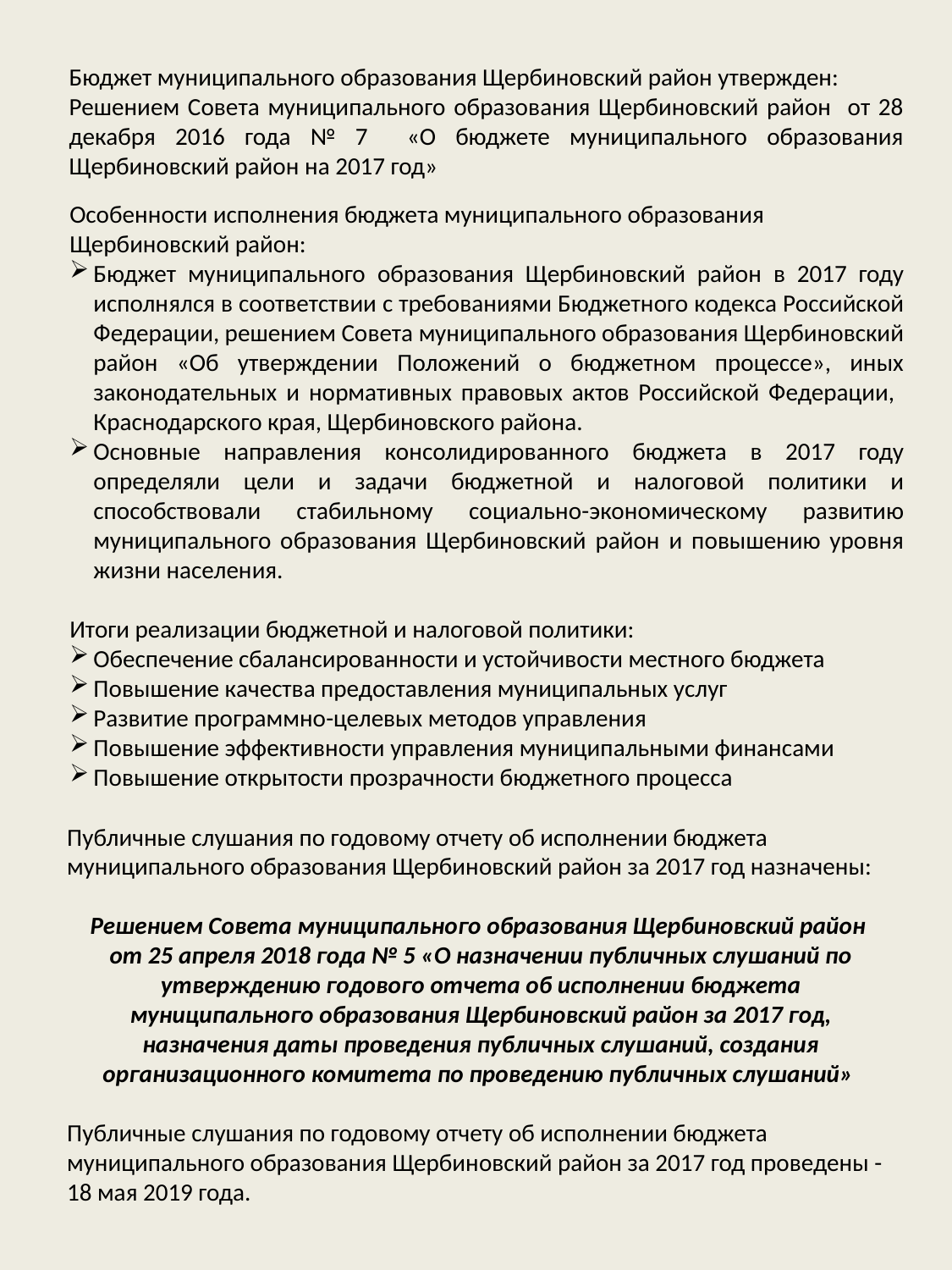

Бюджет муниципального образования Щербиновский район утвержден:
Решением Совета муниципального образования Щербиновский район  от 28 декабря 2016 года № 7  «О бюджете муниципального образования Щербиновский район на 2017 год»
Особенности исполнения бюджета муниципального образования Щербиновский район:
Бюджет муниципального образования Щербиновский район в 2017 году исполнялся в соответствии с требованиями Бюджетного кодекса Российской Федерации, решением Совета муниципального образования Щербиновский район «Об утверждении Положений о бюджетном процессе», иных законодательных и нормативных правовых актов Российской Федерации,  Краснодарского края, Щербиновского района.
Основные направления консолидированного бюджета в 2017 году определяли цели и задачи бюджетной и налоговой политики и способствовали стабильному социально-экономическому развитию муниципального образования Щербиновский район и повышению уровня жизни населения.

Итоги реализации бюджетной и налоговой политики:
Обеспечение сбалансированности и устойчивости местного бюджета
Повышение качества предоставления муниципальных услуг
Развитие программно-целевых методов управления
Повышение эффективности управления муниципальными финансами
Повышение открытости прозрачности бюджетного процесса
Публичные слушания по годовому отчету об исполнении бюджета муниципального образования Щербиновский район за 2017 год назначены:

Решением Совета муниципального образования Щербиновский район
от 25 апреля 2018 года № 5 «О назначении публичных слушаний по утверждению годового отчета об исполнении бюджета муниципального образования Щербиновский район за 2017 год, назначения даты проведения публичных слушаний, создания организационного комитета по проведению публичных слушаний»

Публичные слушания по годовому отчету об исполнении бюджета муниципального образования Щербиновский район за 2017 год проведены - 18 мая 2019 года.